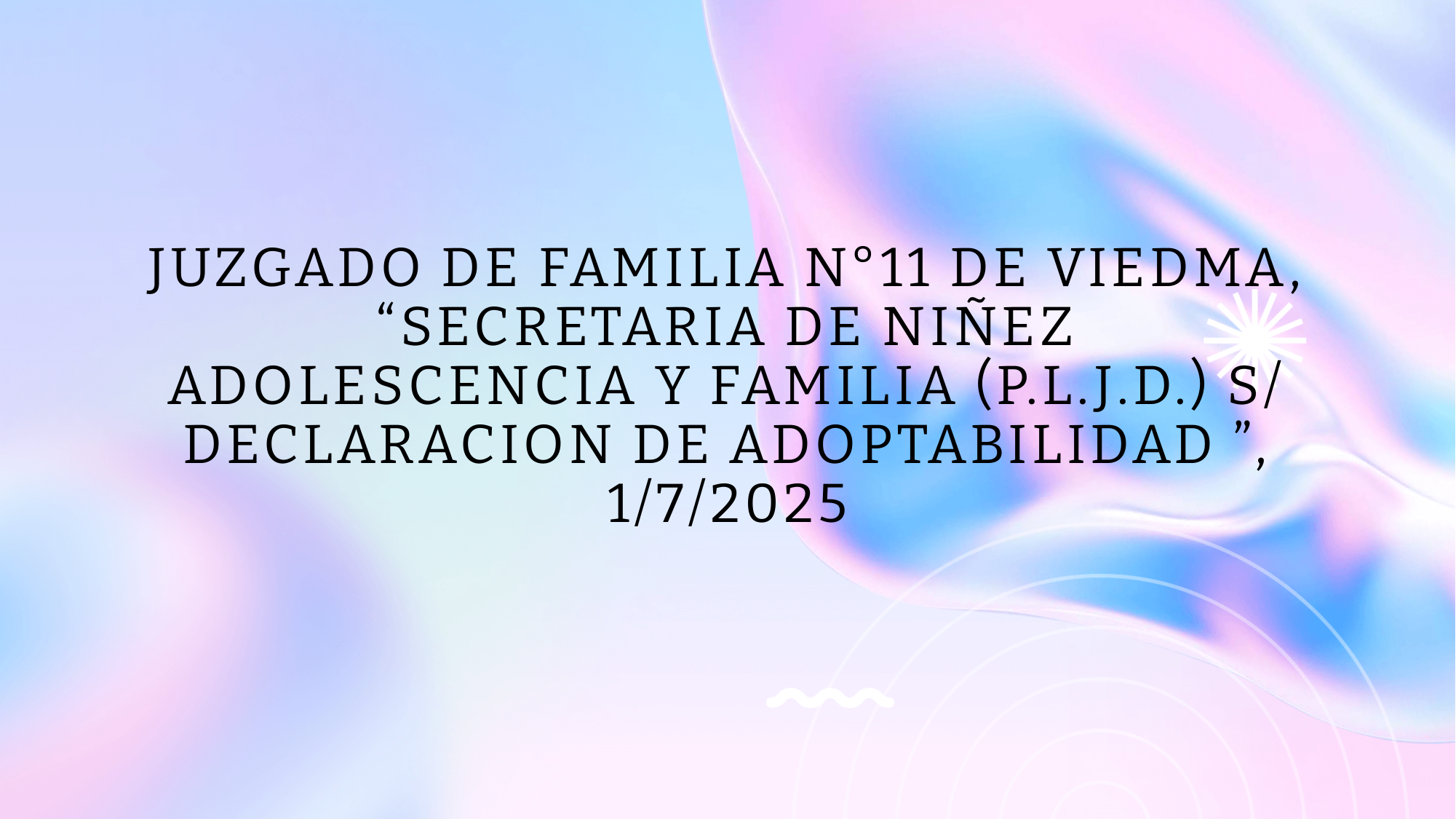

# JUZGADO DE FAMILIA N°11 de Viedma, “SECRETARIA DE NIÑEZ ADOLESCENCIA Y FAMILIA (P.L.J.D.) S/ DECLARACION DE ADOPTABILIDAD ”, 1/7/2025